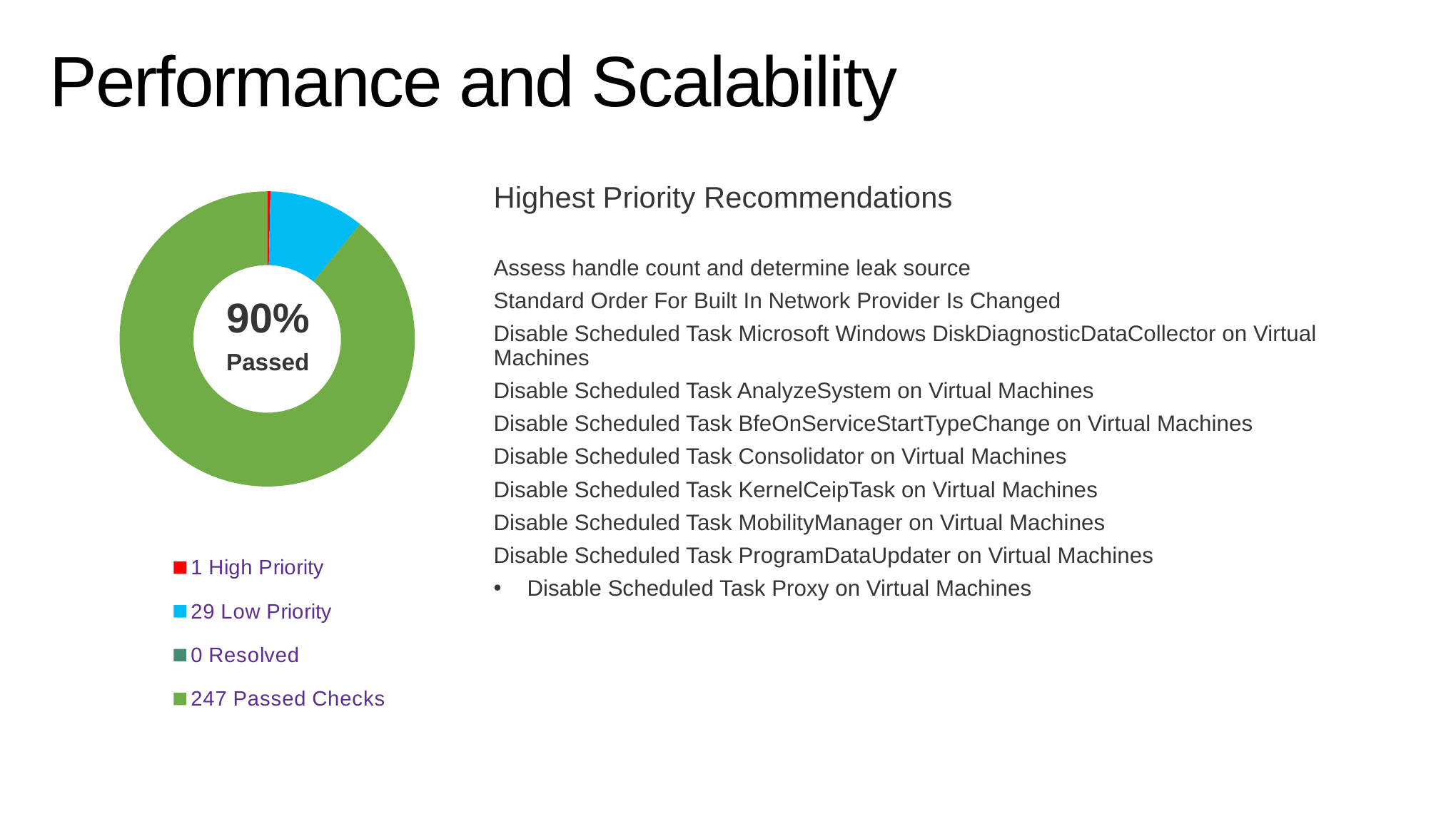

# Performance and Scalability

### Chart

| Category | Column1 |
|---|---|
| 1 High Priority  | 1.0 |
|  | None |
| 29 Low Priority | 29.0 |
|  | None |
| 0 Resolved | 0.0 |
|  | None |
| 247 Passed Checks | 247.0 |
Highest Priority Recommendations

Assess handle count and determine leak source
Standard Order For Built In Network Provider Is Changed
Disable Scheduled Task Microsoft Windows DiskDiagnosticDataCollector on Virtual Machines
Disable Scheduled Task AnalyzeSystem on Virtual Machines
Disable Scheduled Task BfeOnServiceStartTypeChange on Virtual Machines
Disable Scheduled Task Consolidator on Virtual Machines
Disable Scheduled Task KernelCeipTask on Virtual Machines
Disable Scheduled Task MobilityManager on Virtual Machines
Disable Scheduled Task ProgramDataUpdater on Virtual Machines
Disable Scheduled Task Proxy on Virtual Machines
90%
Passed